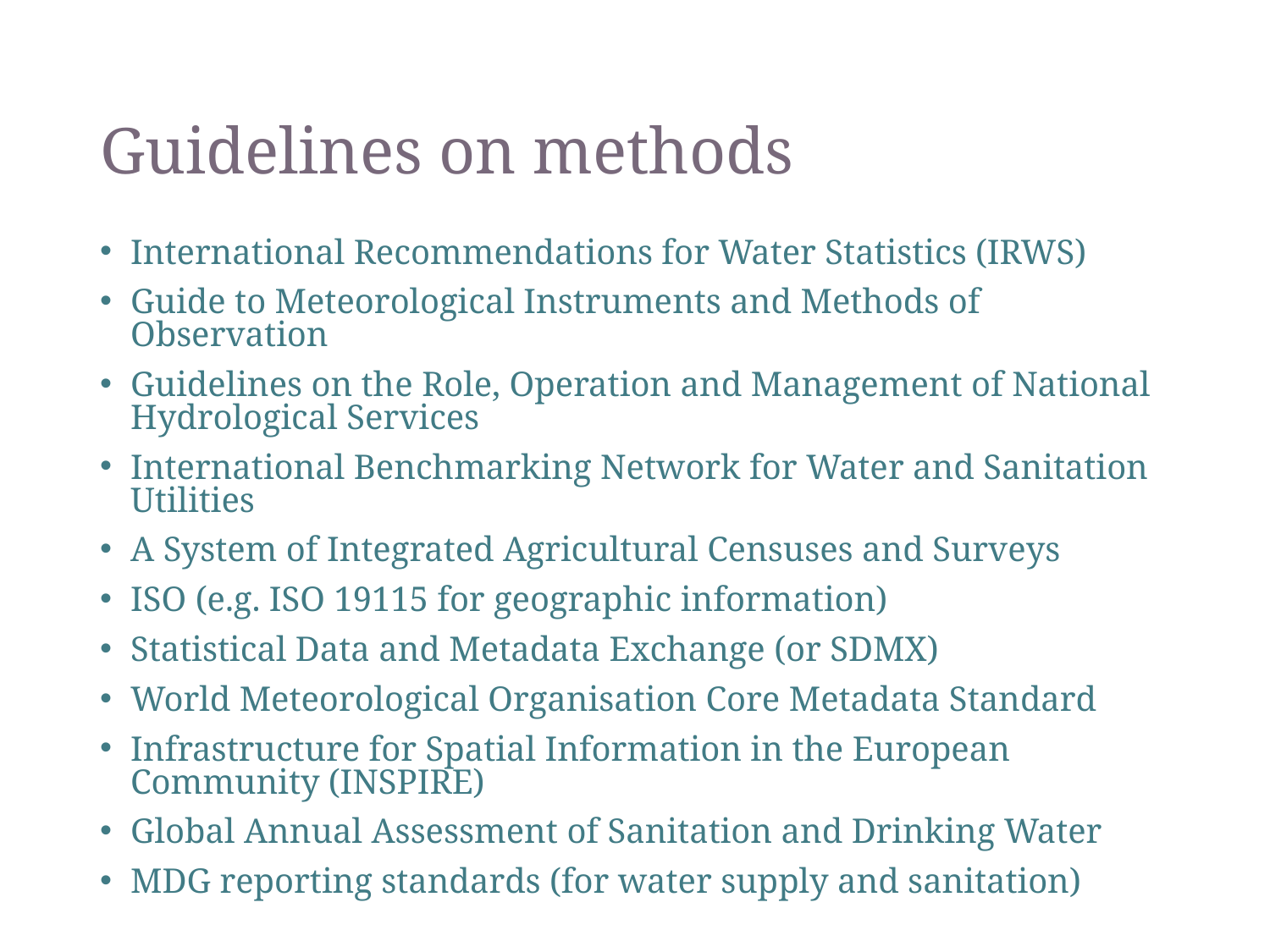

# Guidelines on methods
International Recommendations for Water Statistics (IRWS)
Guide to Meteorological Instruments and Methods of Observation
Guidelines on the Role, Operation and Management of National Hydrological Services
International Benchmarking Network for Water and Sanitation Utilities
A System of Integrated Agricultural Censuses and Surveys
ISO (e.g. ISO 19115 for geographic information)
Statistical Data and Metadata Exchange (or SDMX)
World Meteorological Organisation Core Metadata Standard
Infrastructure for Spatial Information in the European Community (INSPIRE)
Global Annual Assessment of Sanitation and Drinking Water
MDG reporting standards (for water supply and sanitation)
37
SEEA-CF - Water accounts